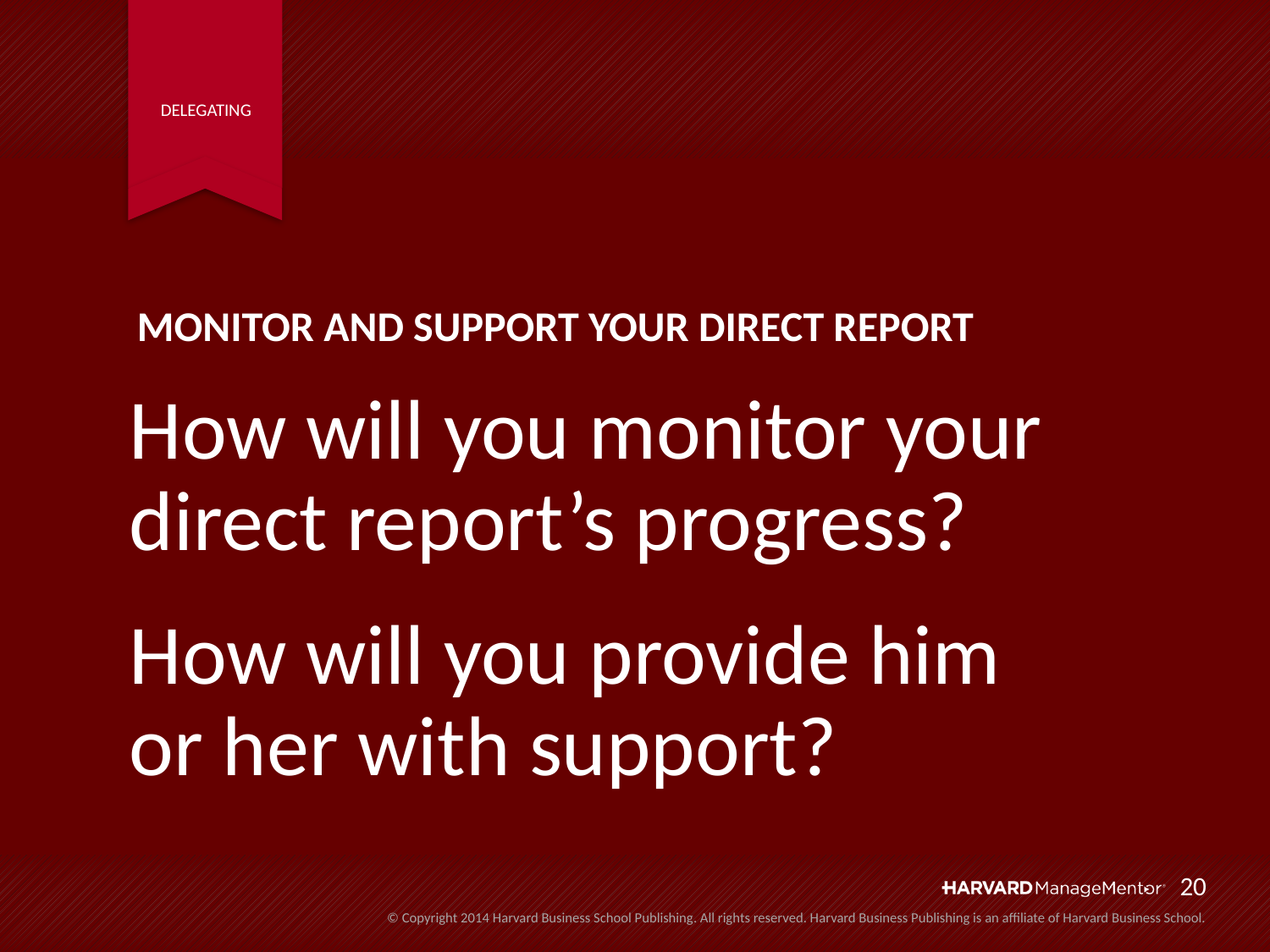

MONITOR AND SUPPORT YOUR DIRECT REPORT
How will you monitor your direct report’s progress?
How will you provide him
or her with support?